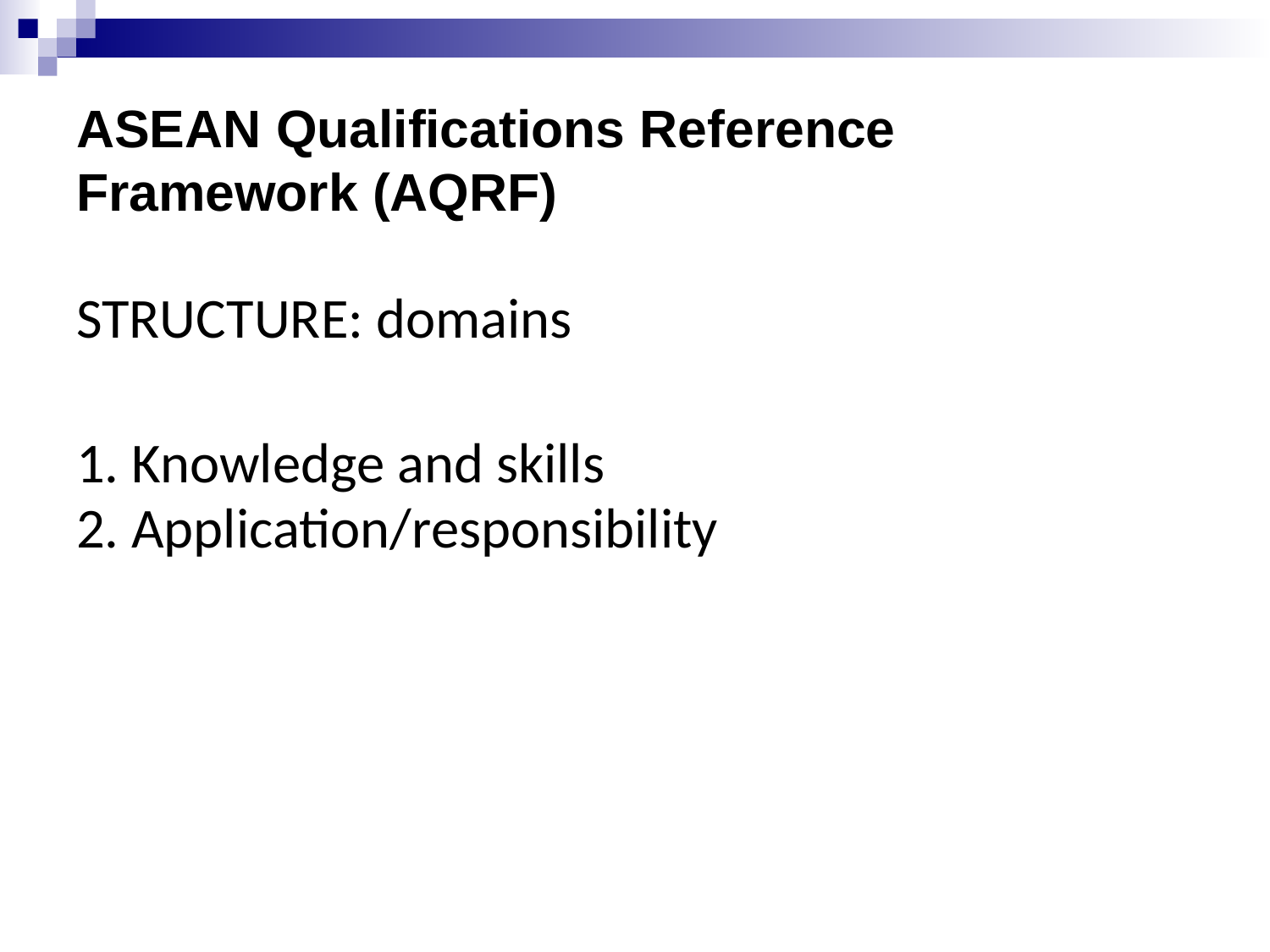

ASEAN Qualifications Reference
Framework (AQRF)
STRUCTURE: domains

1. Knowledge and skills
2. Application/responsibility